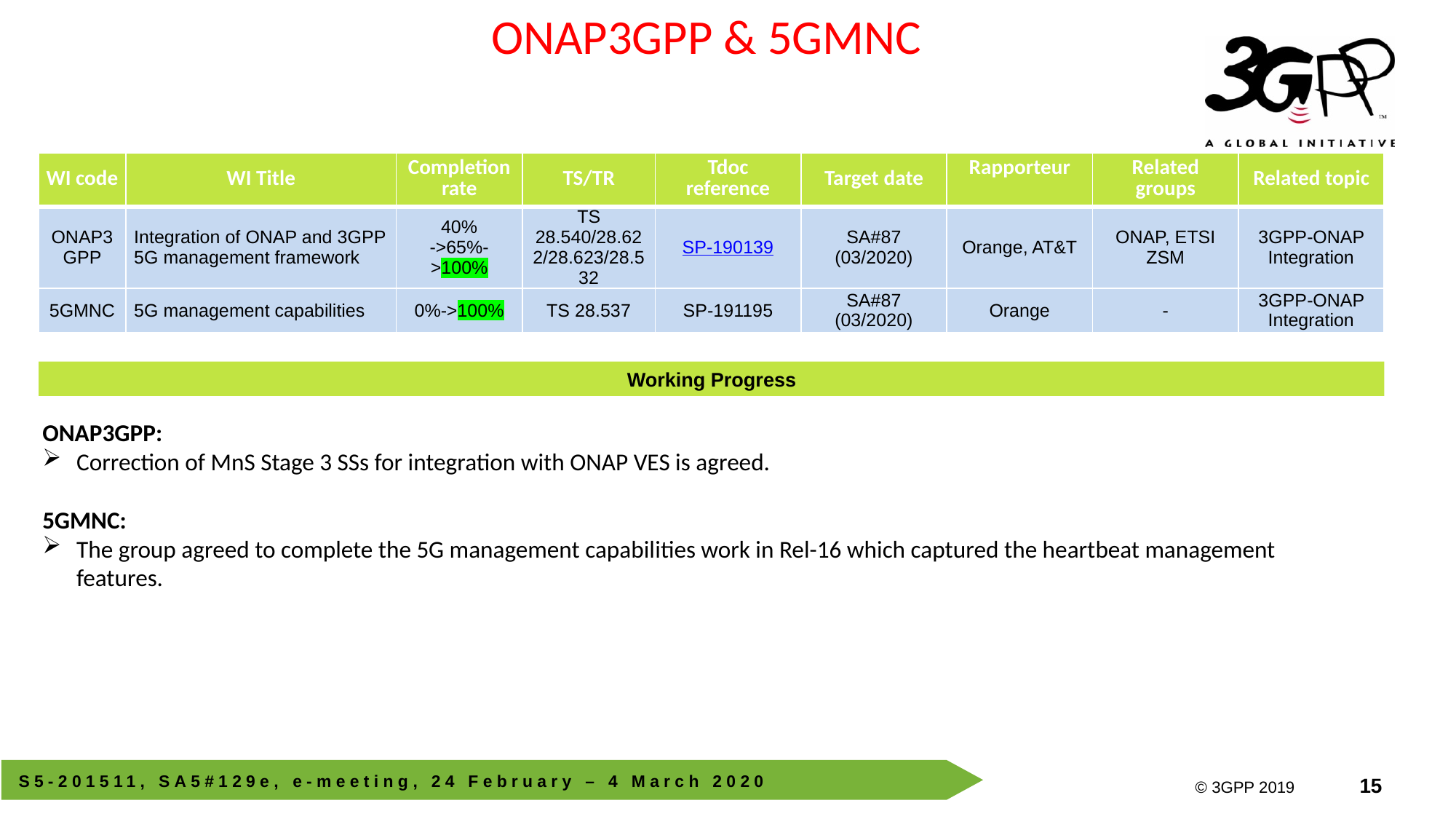

ONAP3GPP & 5GMNC
| WI code | WI Title | Completion rate | TS/TR | Tdoc reference | Target date | Rapporteur | Related groups | Related topic |
| --- | --- | --- | --- | --- | --- | --- | --- | --- |
| ONAP3GPP | Integration of ONAP and 3GPP 5G management framework | 40% ->65%->100% | TS 28.540/28.622/28.623/28.532 | SP-190139 | SA#87 (03/2020) | Orange, AT&T | ONAP, ETSI ZSM | 3GPP-ONAP Integration |
| 5GMNC | 5G management capabilities | 0%->100% | TS 28.537 | SP-191195 | SA#87 (03/2020) | Orange | - | 3GPP-ONAP Integration |
Working Progress
ONAP3GPP:
Correction of MnS Stage 3 SSs for integration with ONAP VES is agreed.

5GMNC:
The group agreed to complete the 5G management capabilities work in Rel-16 which captured the heartbeat management features.